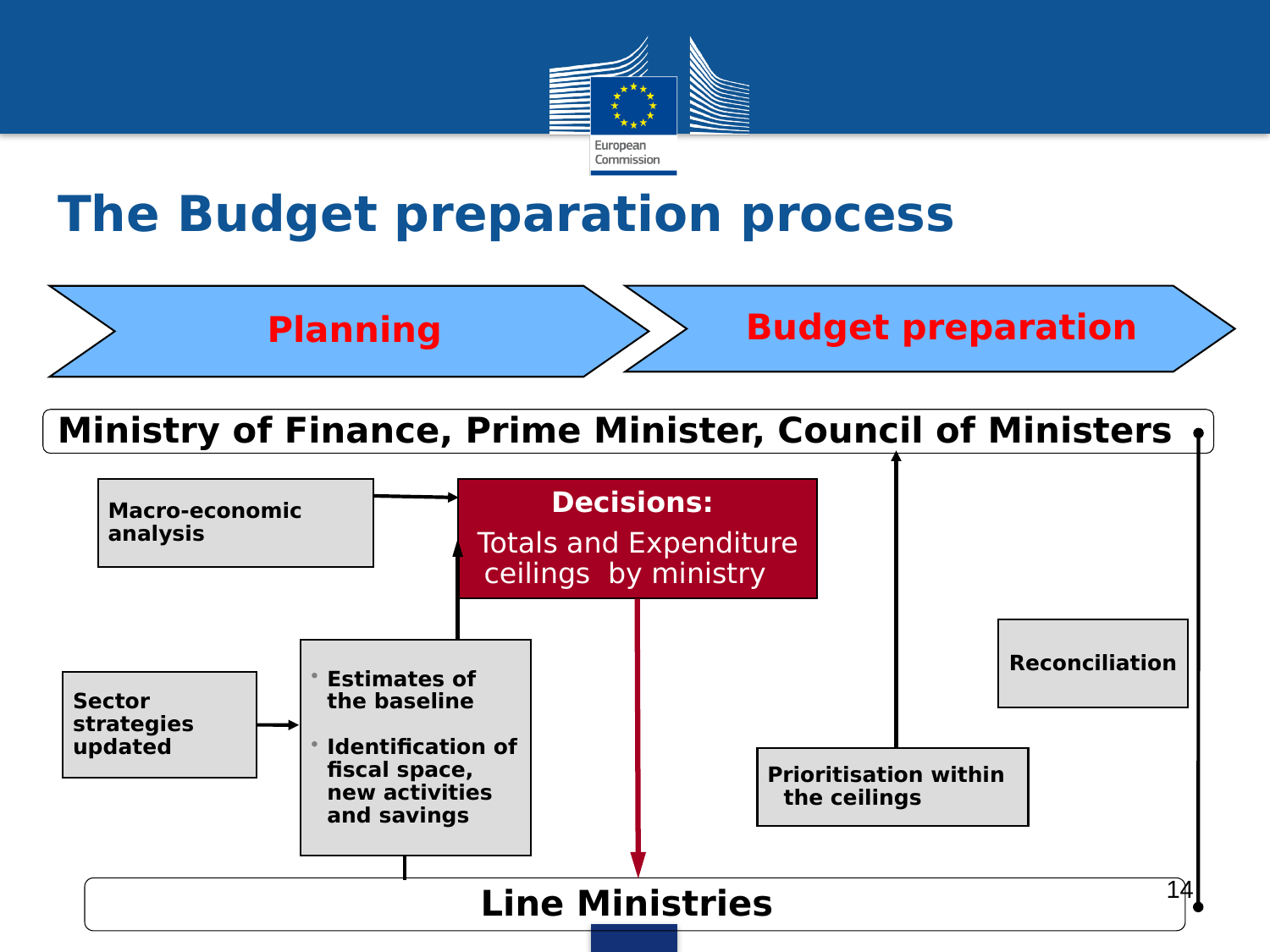

# The Budget preparation process
Planning
Budget preparation
Ministry of Finance, Prime Minister, Council of Ministers
Macro-economic
analysis
Decisions:
 Totals and Expenditure ceilings  by ministry
Reconciliation
Estimates of the baseline

Identification of fiscal space, new activities and savings
Sector
strategies
updated
Prioritisation within the ceilings
14
			Line Ministries